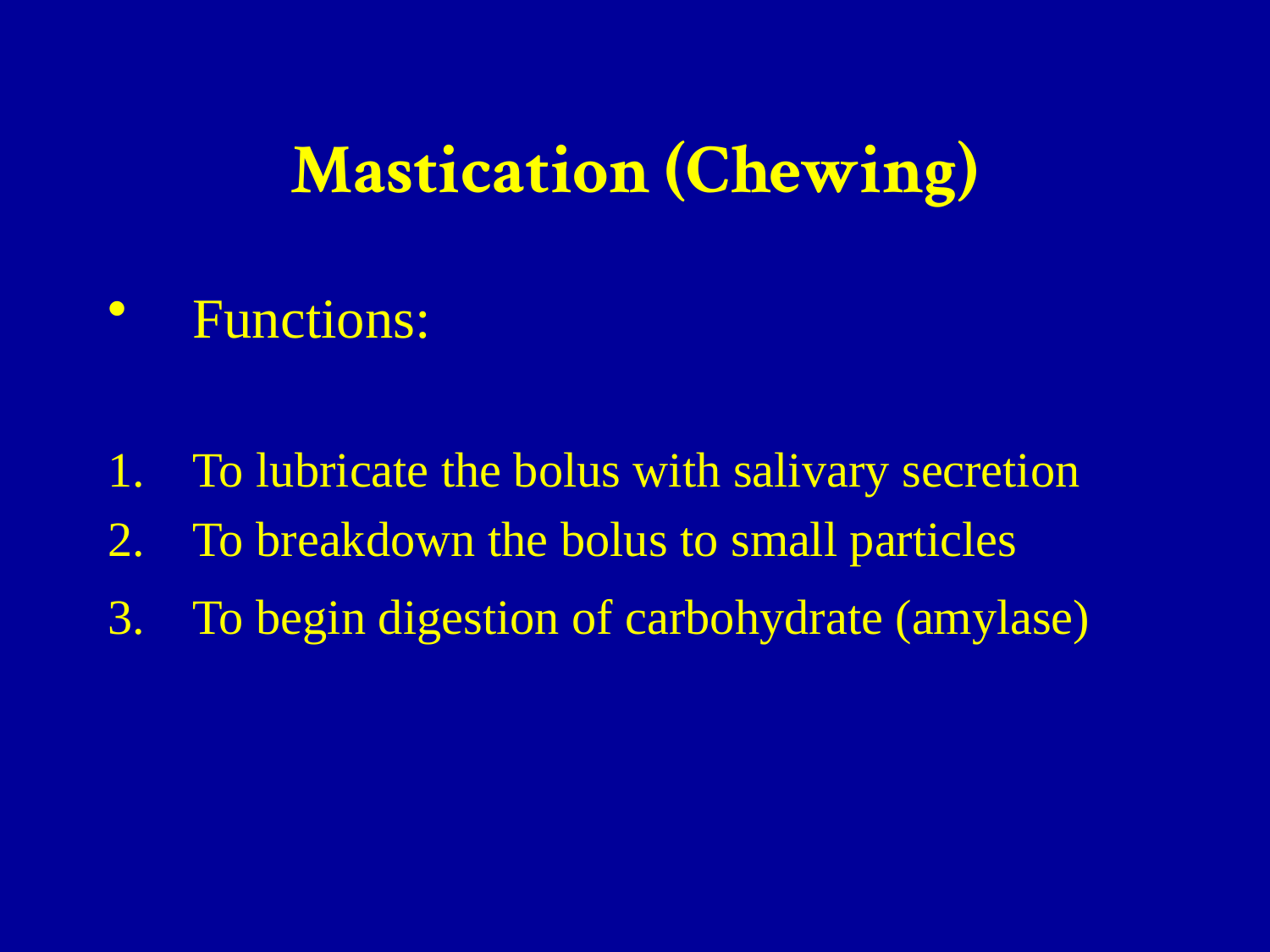

# Mastication (Chewing)
Functions:

To lubricate the bolus with salivary secretion
To breakdown the bolus to small particles
To begin digestion of carbohydrate (amylase)